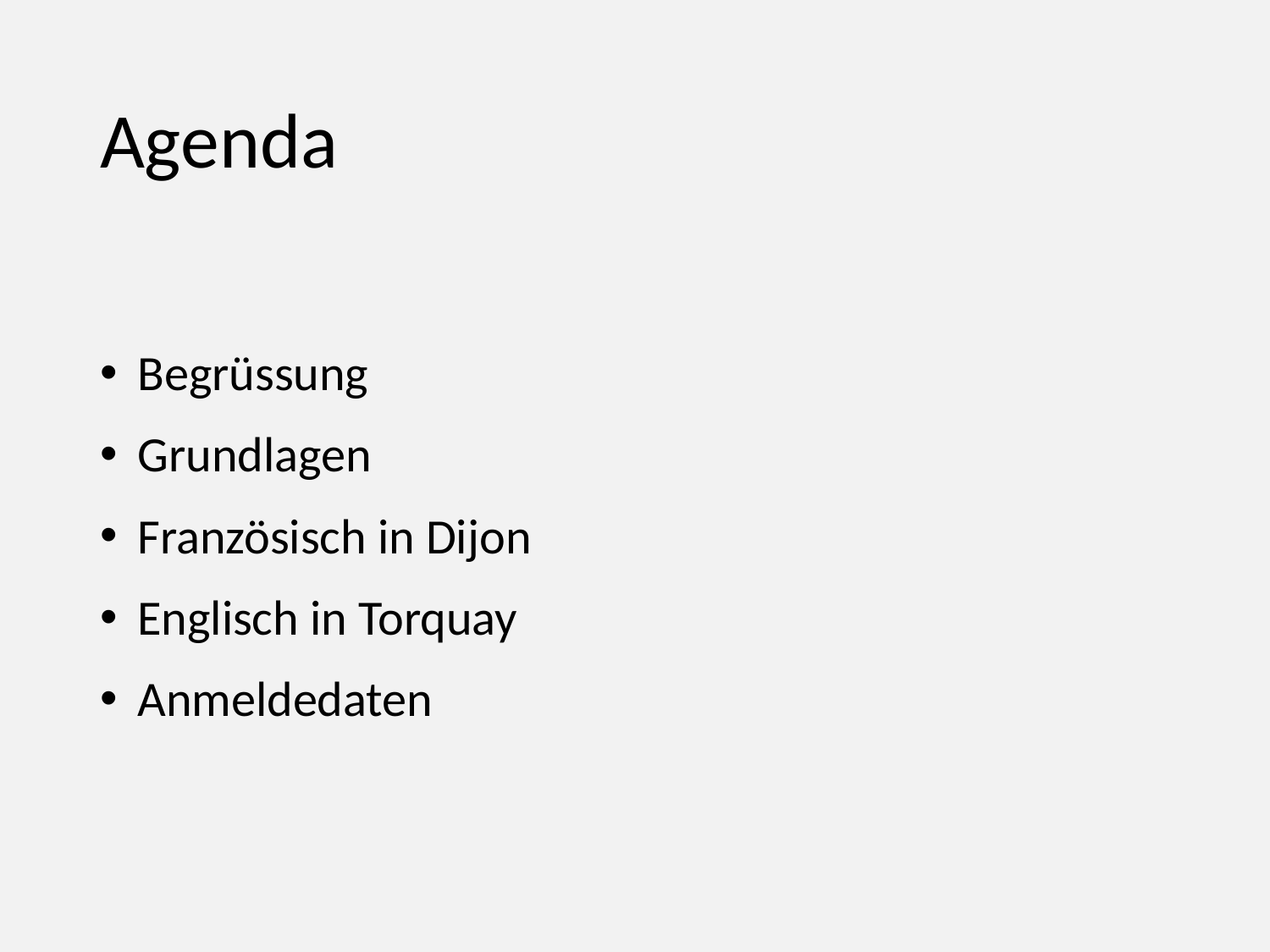

# Agenda
Begrüssung
Grundlagen
Französisch in Dijon
Englisch in Torquay
Anmeldedaten